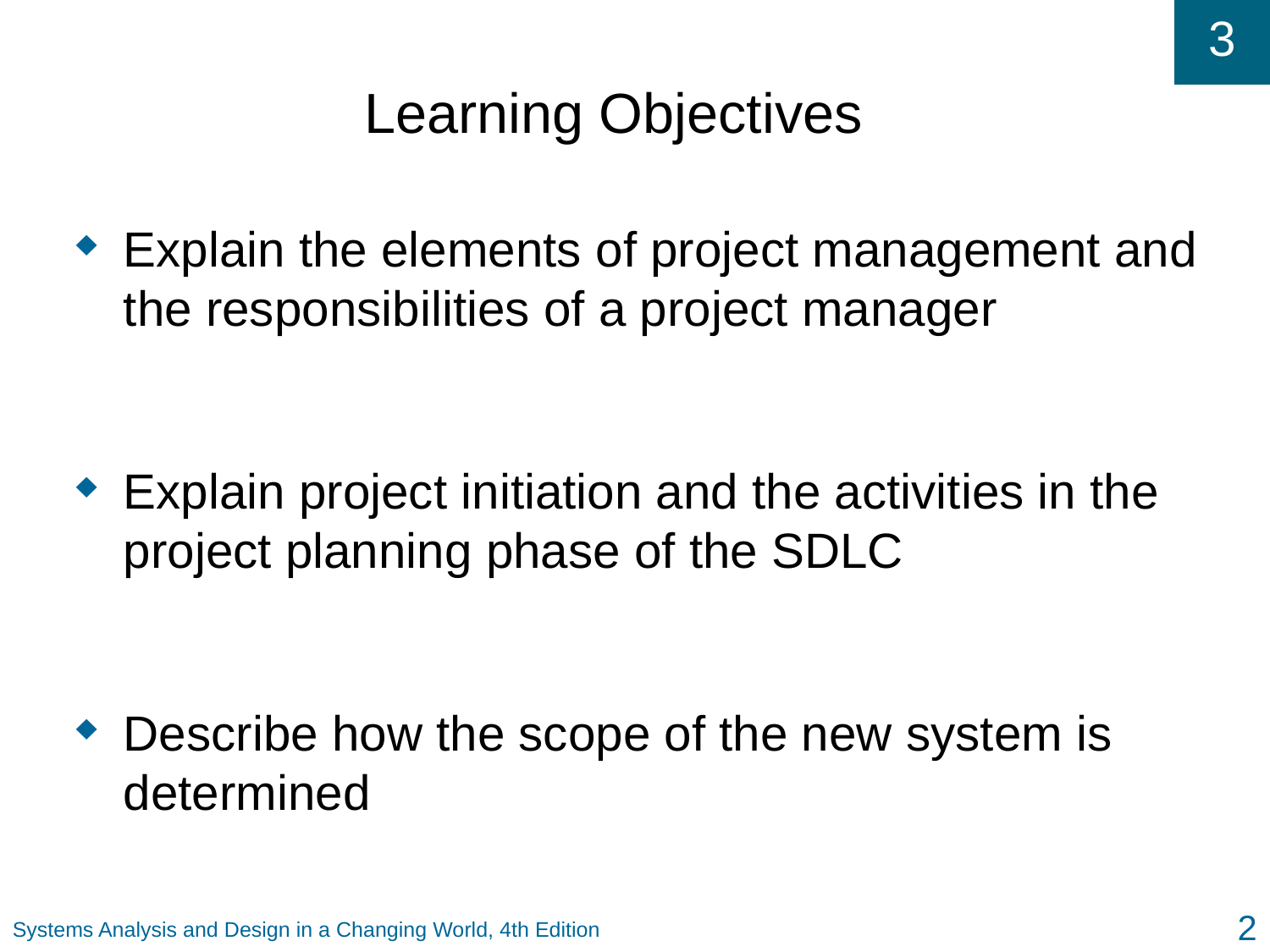

# Learning Objectives
Explain the elements of project management and the responsibilities of a project manager
Explain project initiation and the activities in the project planning phase of the SDLC
Describe how the scope of the new system is determined
2
Systems Analysis and Design in a Changing World, 4th Edition